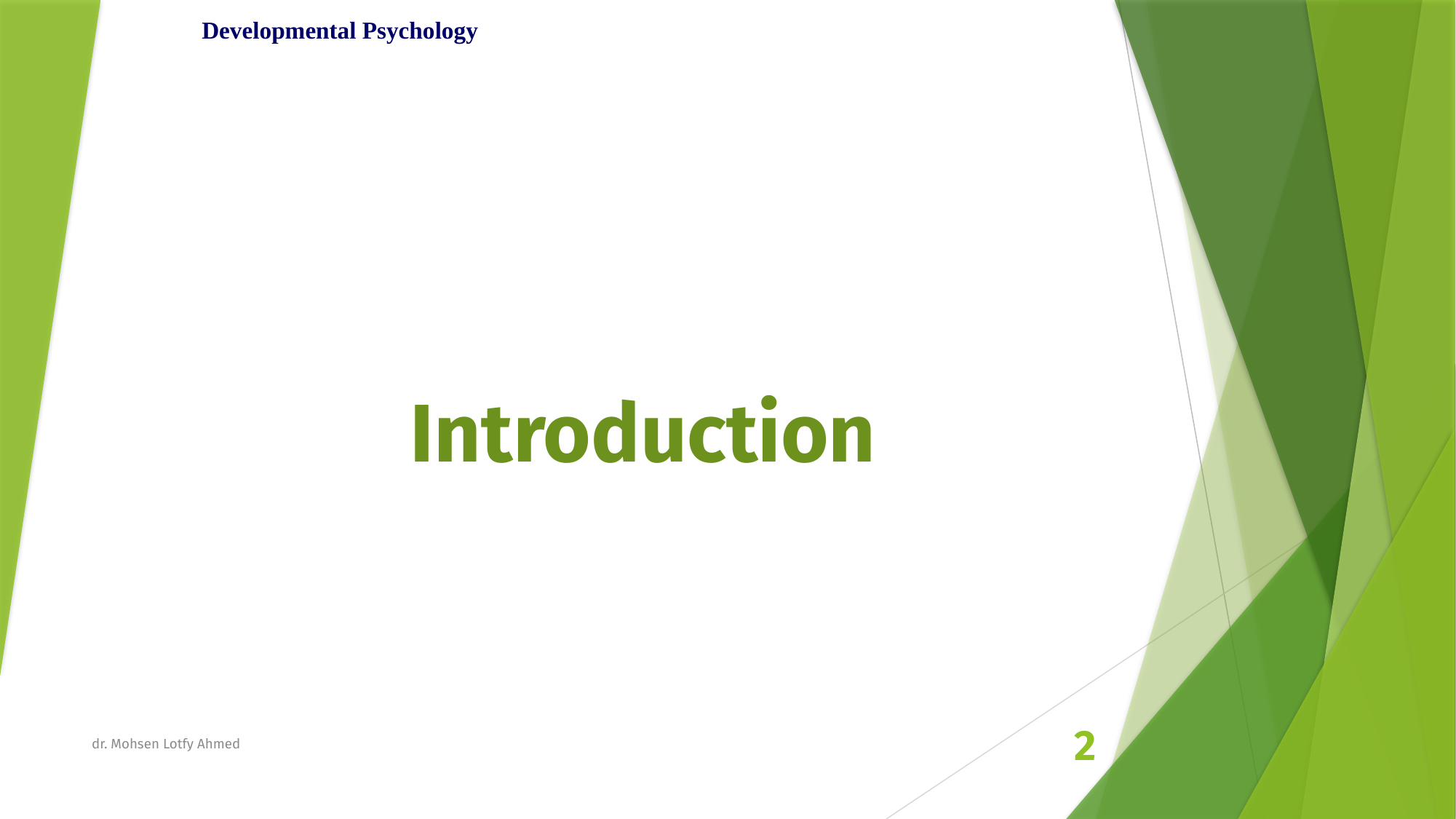

Developmental Psychology
# Introduction
dr. Mohsen Lotfy Ahmed
2